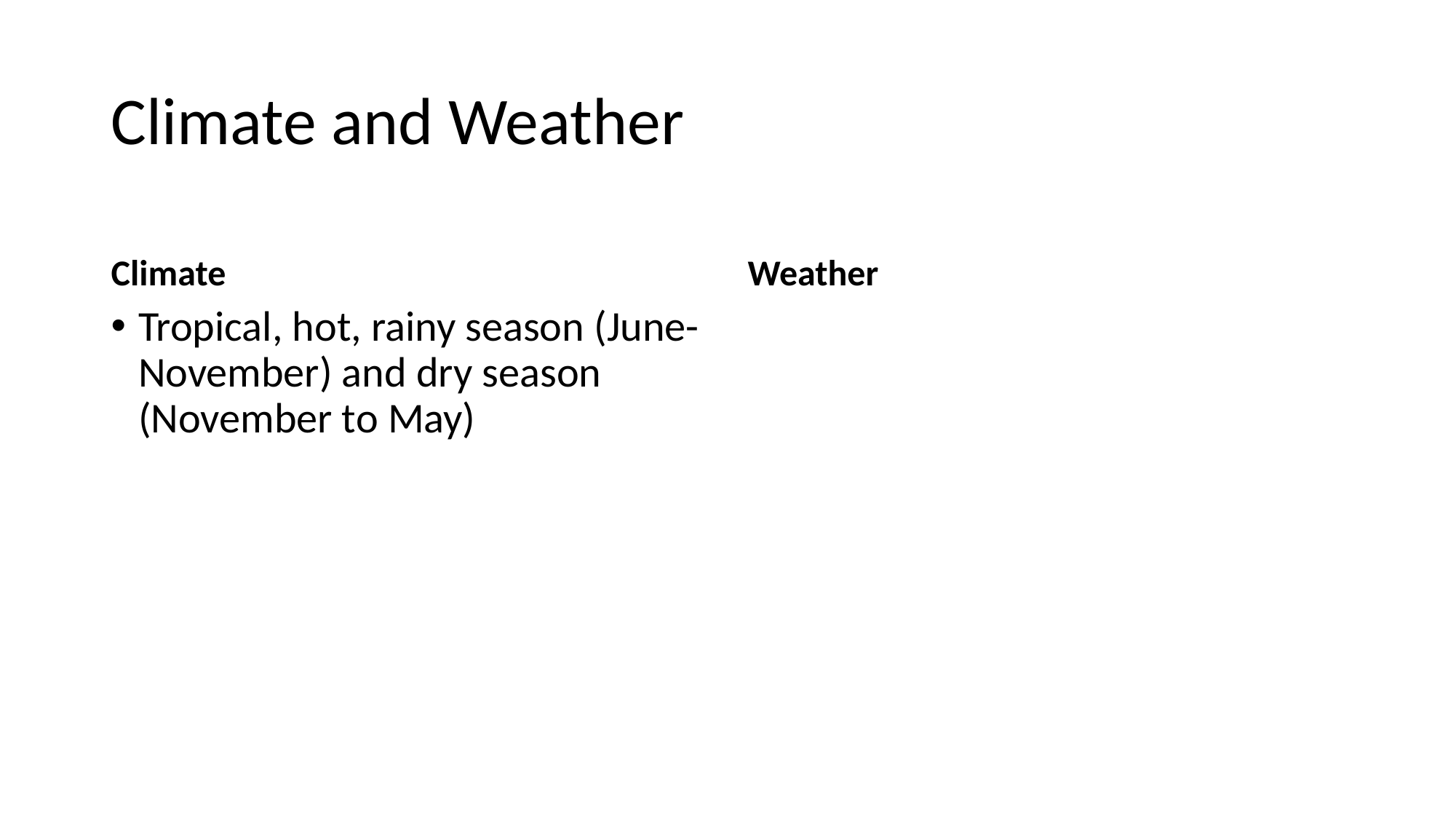

# Climate and Weather
Climate
Weather
Tropical, hot, rainy season (June-November) and dry season (November to May)